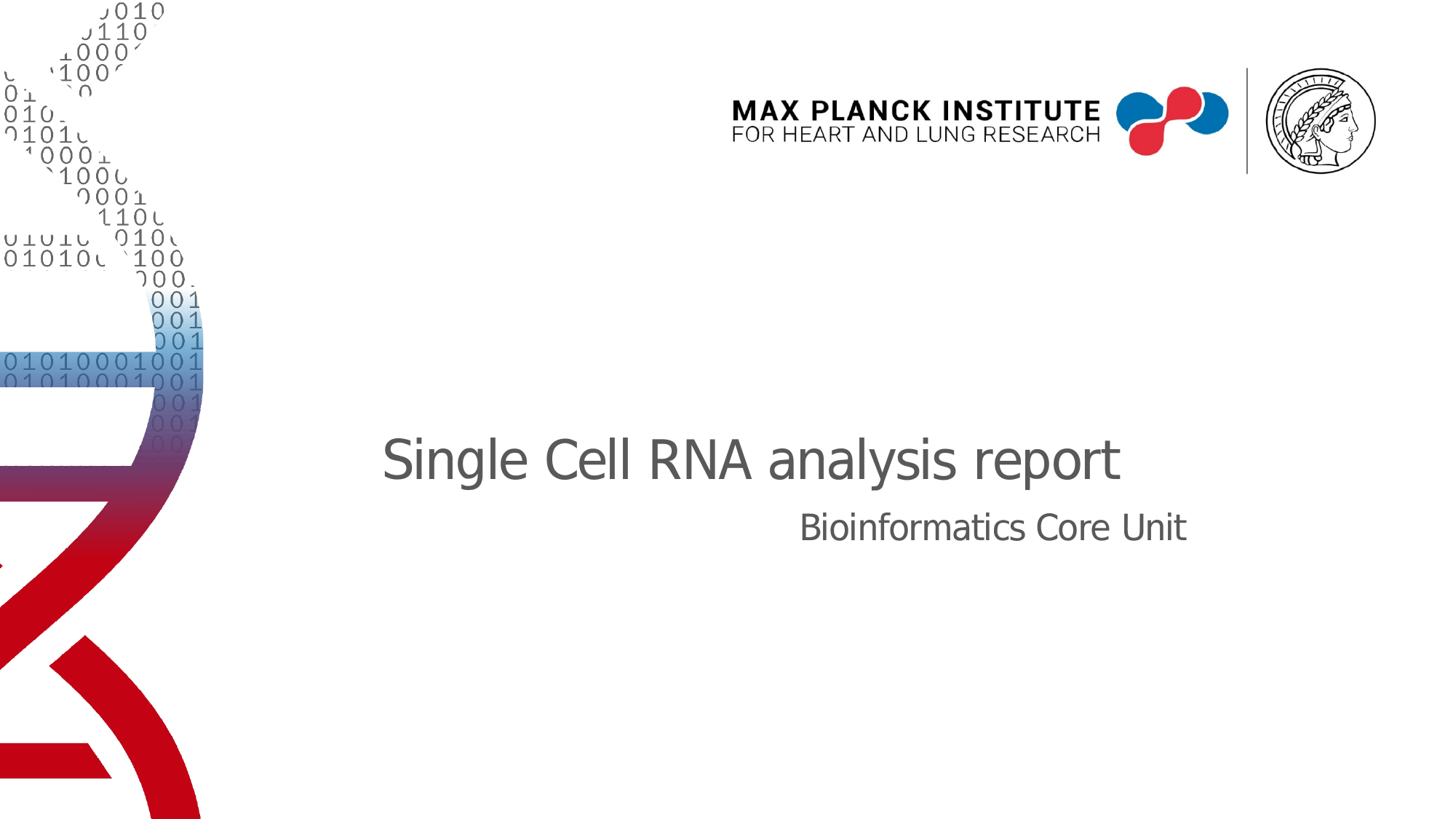

# Single Cell RNA analysis report
Bioinformatics Core Unit